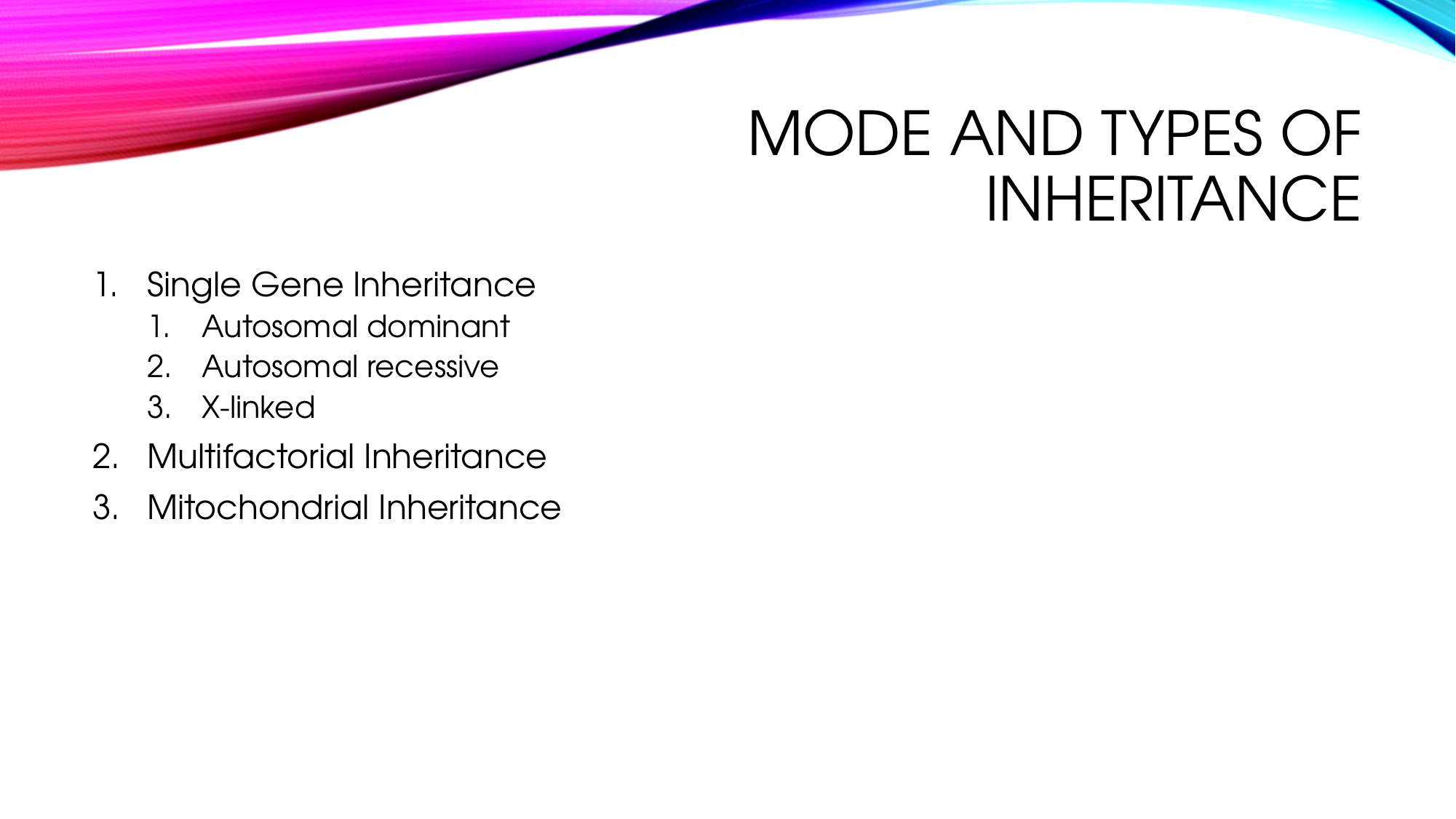

# Mode and types of inheritance
Single Gene Inheritance
Autosomal dominant
Autosomal recessive
X-linked
Multifactorial Inheritance
Mitochondrial Inheritance